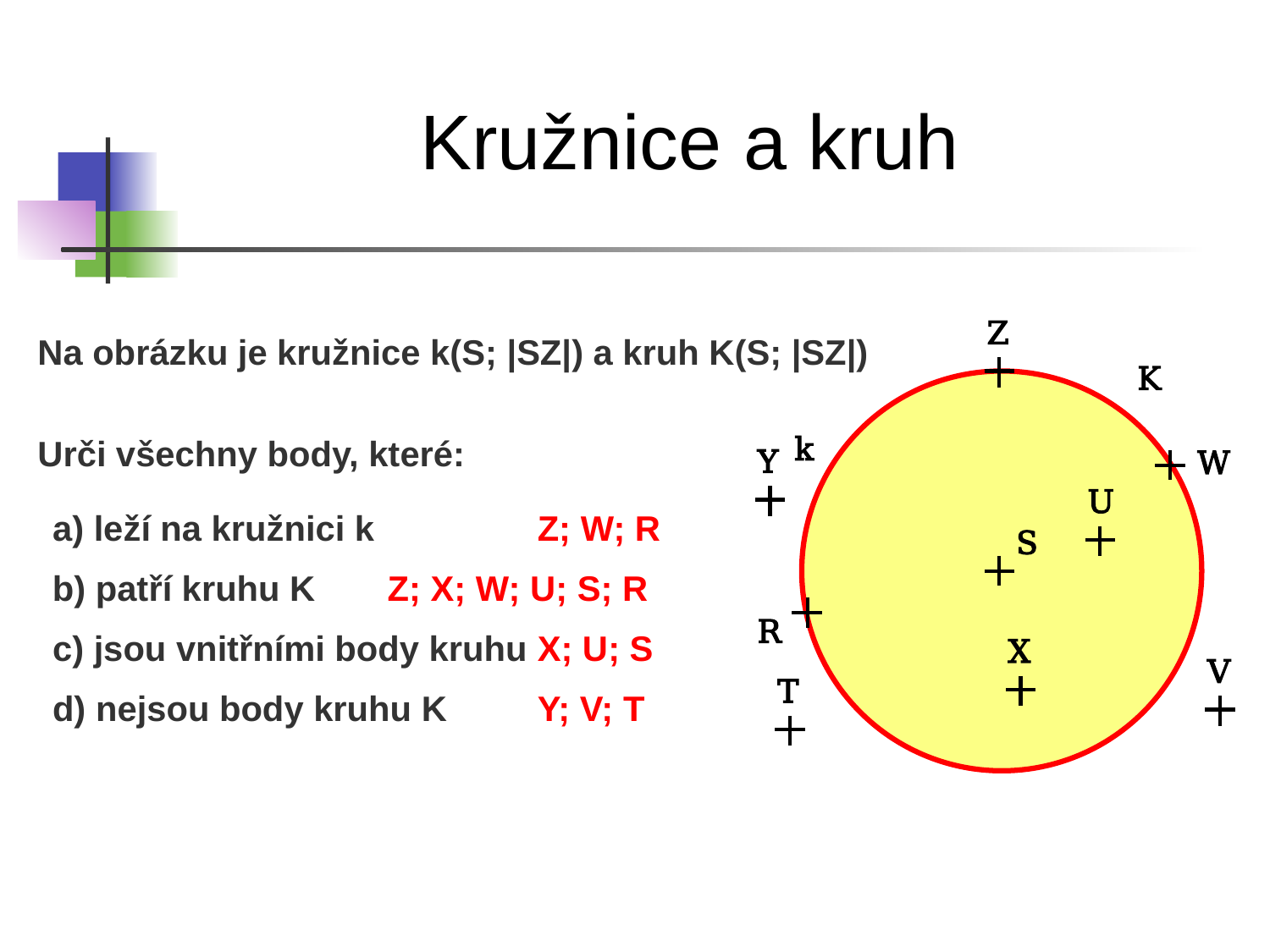

Kružnice a kruh
Z
Na obrázku je kružnice k(S; |SZ|) a kruh K(S; |SZ|)
K

k
Urči všechny body, které:
Y
W
U
a) leží na kružnici k
Z; W; R
S
b) patří kruhu K
Z; X; W; U; S; R
R
c) jsou vnitřními body kruhu
X; U; S
X
V
T
d) nejsou body kruhu K
Y; V; T